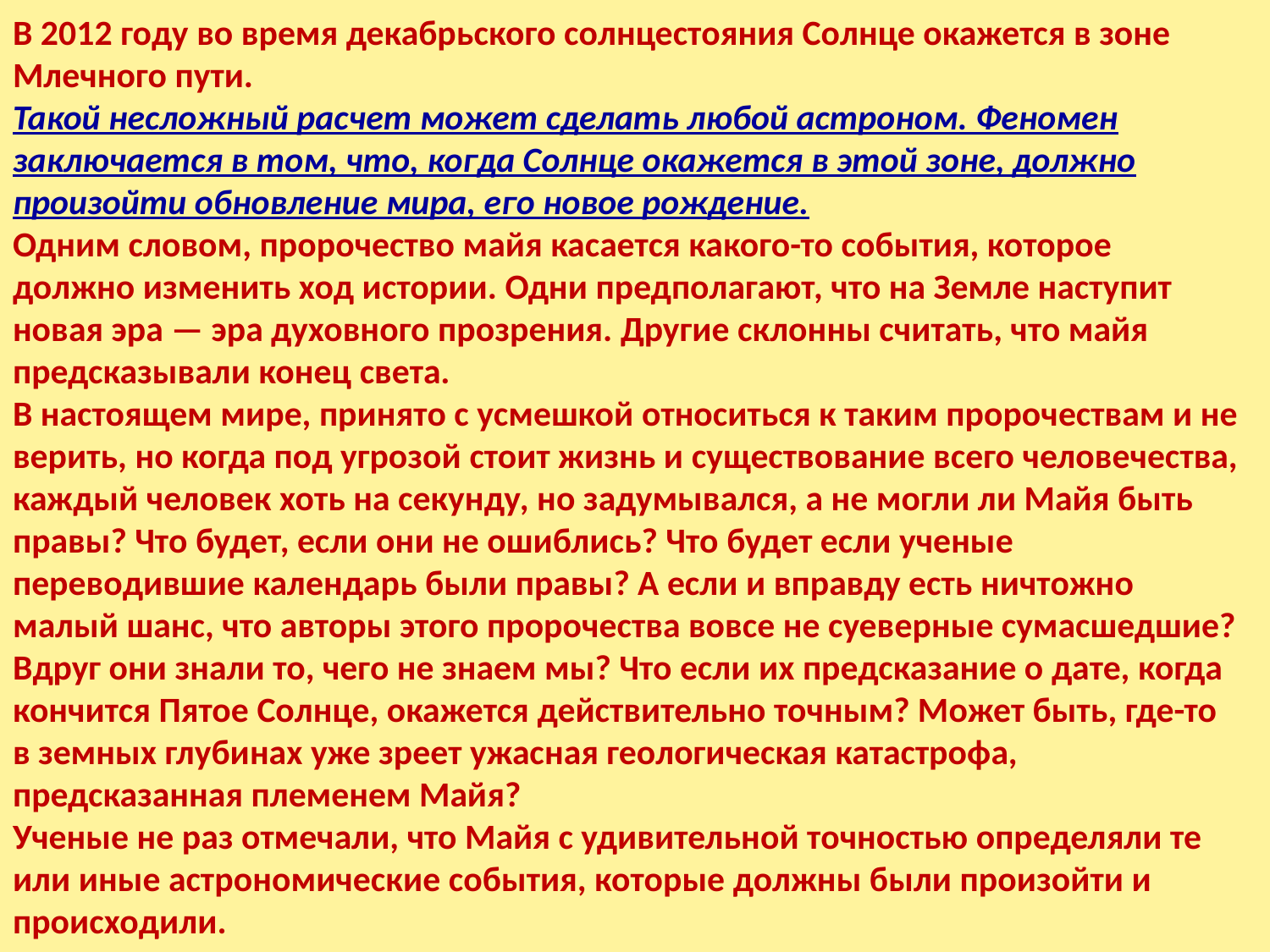

В 2012 году во время декабрьского солнцестояния Солнце окажется в зоне Млечного пути.
Такой несложный расчет может сделать любой астроном. Феномен заключается в том, что, когда Солнце окажется в этой зоне, должно произойти обновление мира, его новое рождение.
Одним словом, пророчество майя касается какого-то события, которое должно изменить ход истории. Одни предполагают, что на Земле наступит новая эра — эра духовного прозрения. Другие склонны считать, что майя предсказывали конец света.
В настоящем мире, принято с усмешкой относиться к таким пророчествам и не верить, но когда под угрозой стоит жизнь и существование всего человечества, каждый человек хоть на секунду, но задумывался, а не могли ли Майя быть правы? Что будет, если они не ошиблись? Что будет если ученые переводившие календарь были правы? А если и вправду есть ничтожно малый шанс, что авторы этого пророчества вовсе не суеверные сумасшедшие? Вдруг они знали то, чего не знаем мы? Что если их предсказание о дате, когда кончится Пятое Солнце, окажется действительно точным? Может быть, где-то в земных глубинах уже зреет ужасная геологическая катастрофа, предсказанная племенем Майя?
Ученые не раз отмечали, что Майя с удивительной точностью определяли те или иные астрономические события, которые должны были произойти и происходили.